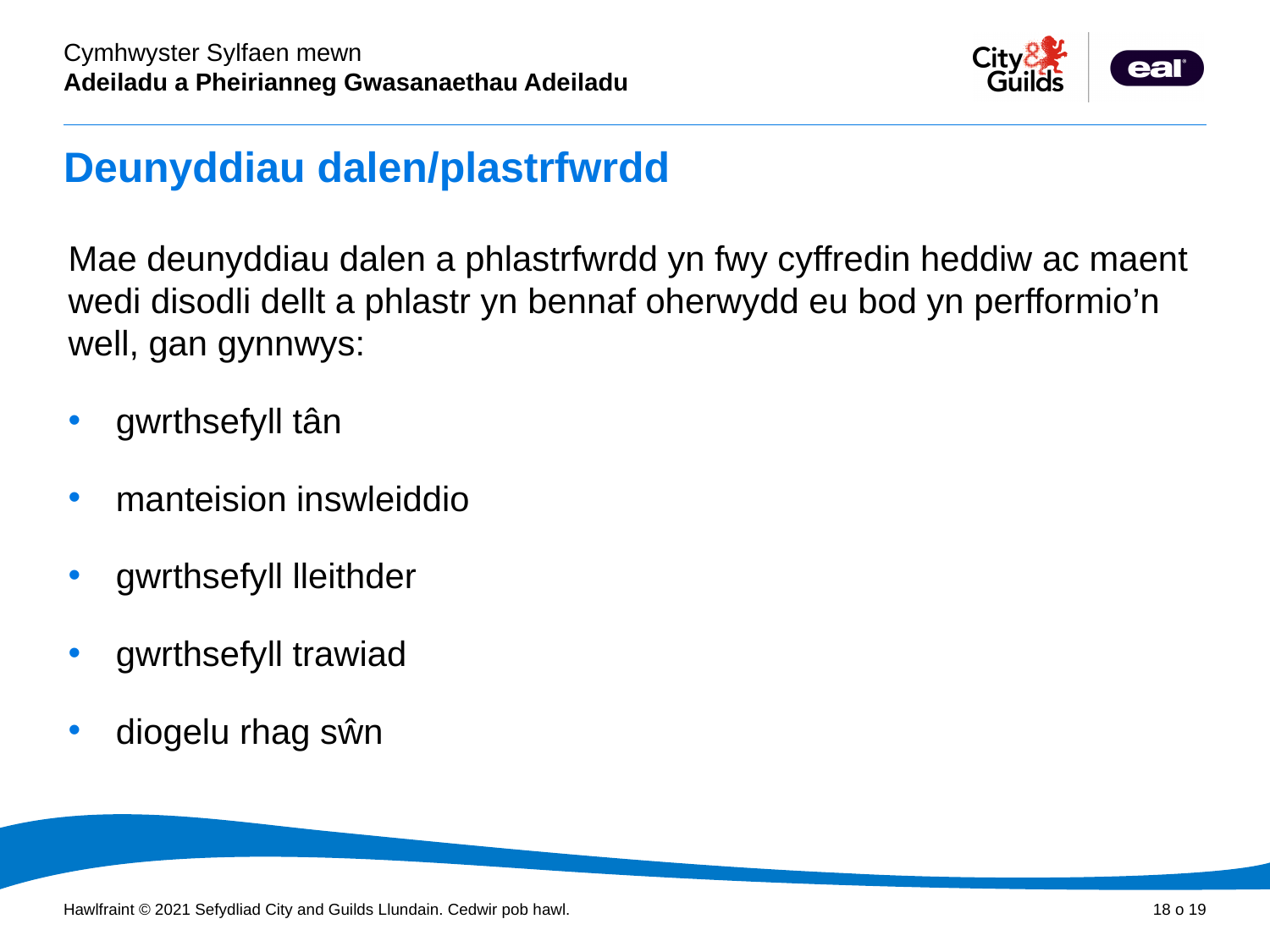

# Deunyddiau dalen/plastrfwrdd
Mae deunyddiau dalen a phlastrfwrdd yn fwy cyffredin heddiw ac maent wedi disodli dellt a phlastr yn bennaf oherwydd eu bod yn perfformio’n well, gan gynnwys:
gwrthsefyll tân
manteision inswleiddio
gwrthsefyll lleithder
gwrthsefyll trawiad
diogelu rhag sŵn